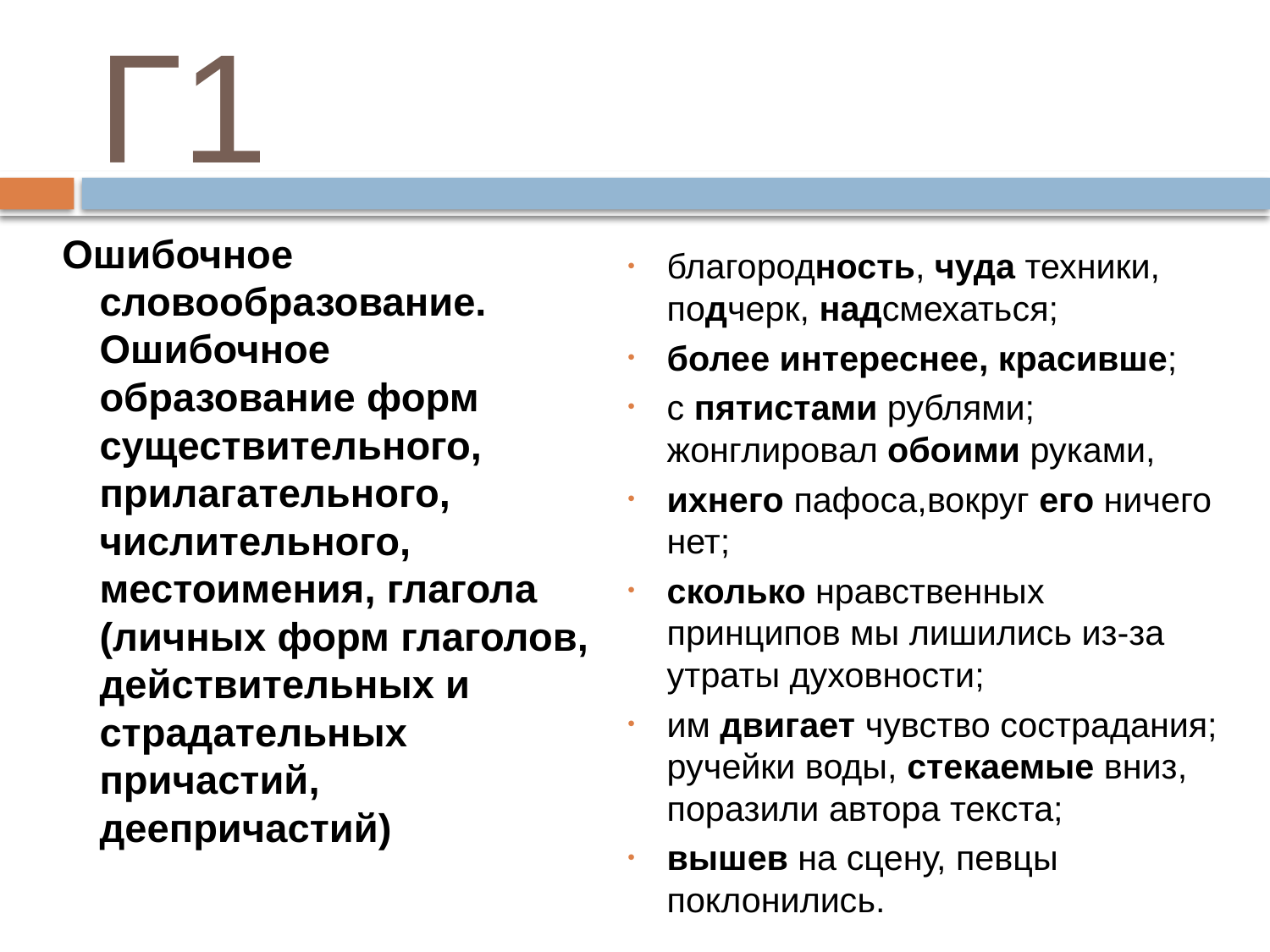

# Г1
Ошибочное словообразование. Ошибочное образование форм существительного, прилагательного, числительного, местоимения, глагола (личных форм глаголов, действительных и страдательных причастий, деепричастий)
благородность, чуда техники, подчерк, надсмехаться;
более интереснее, красивше;
с пятистами рублями; жонглировал обоими руками,
ихнего пафоса,вокруг его ничего нет;
сколько нравственных принципов мы лишились из-за утраты духовности;
им двигает чувство сострадания; ручейки воды, стекаемые вниз, поразили автора текста;
вышев на сцену, певцы поклонились.